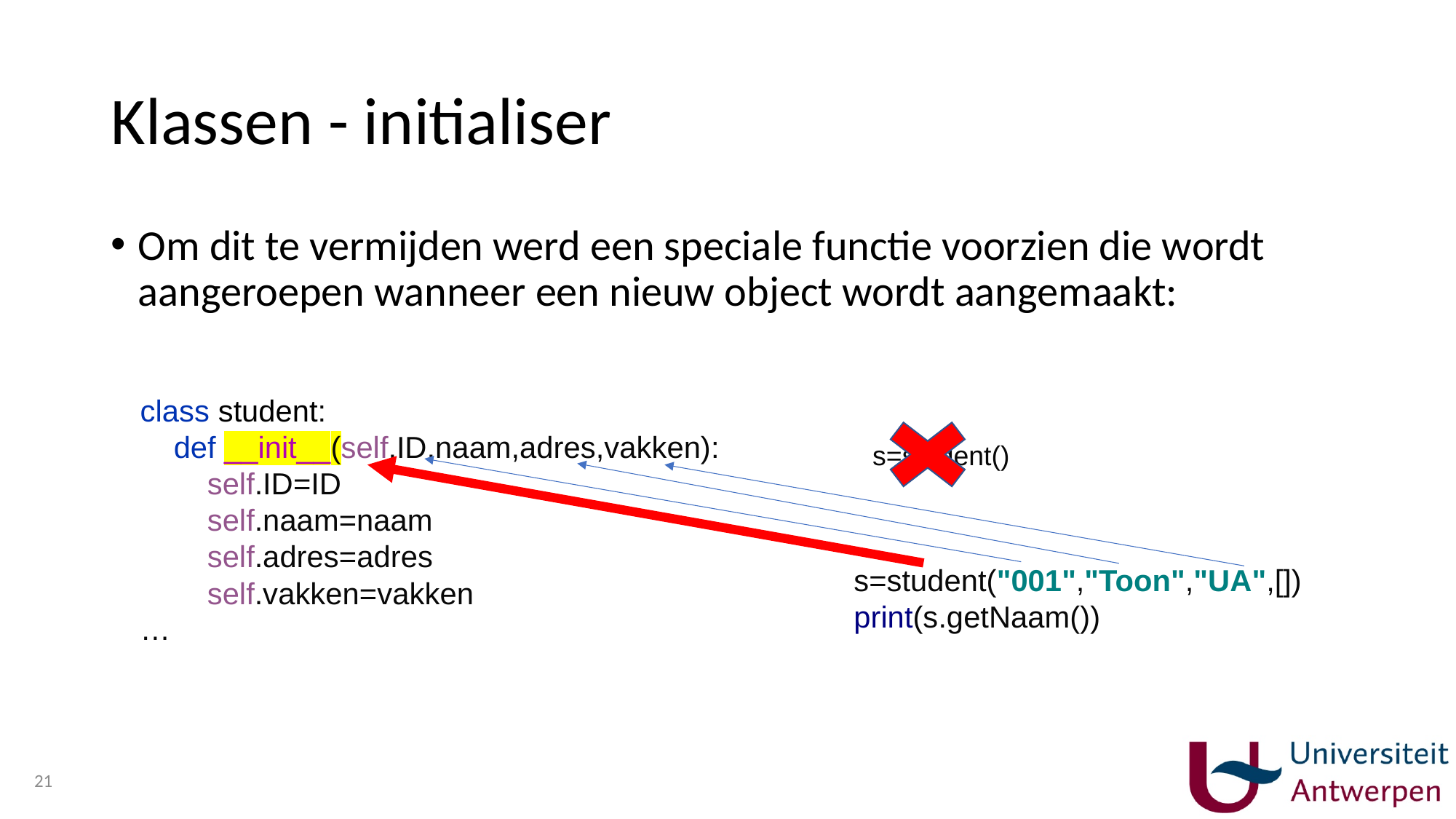

# Klassen - initialiser
Om dit te vermijden werd een speciale functie voorzien die wordt aangeroepen wanneer een nieuw object wordt aangemaakt:
class student:
    def __init__(self,ID,naam,adres,vakken):
        self.ID=ID
        self.naam=naam
        self.adres=adres
        self.vakken=vakken
…

s=student()
s=student("001","Toon","UA",[])
print(s.getNaam())
21